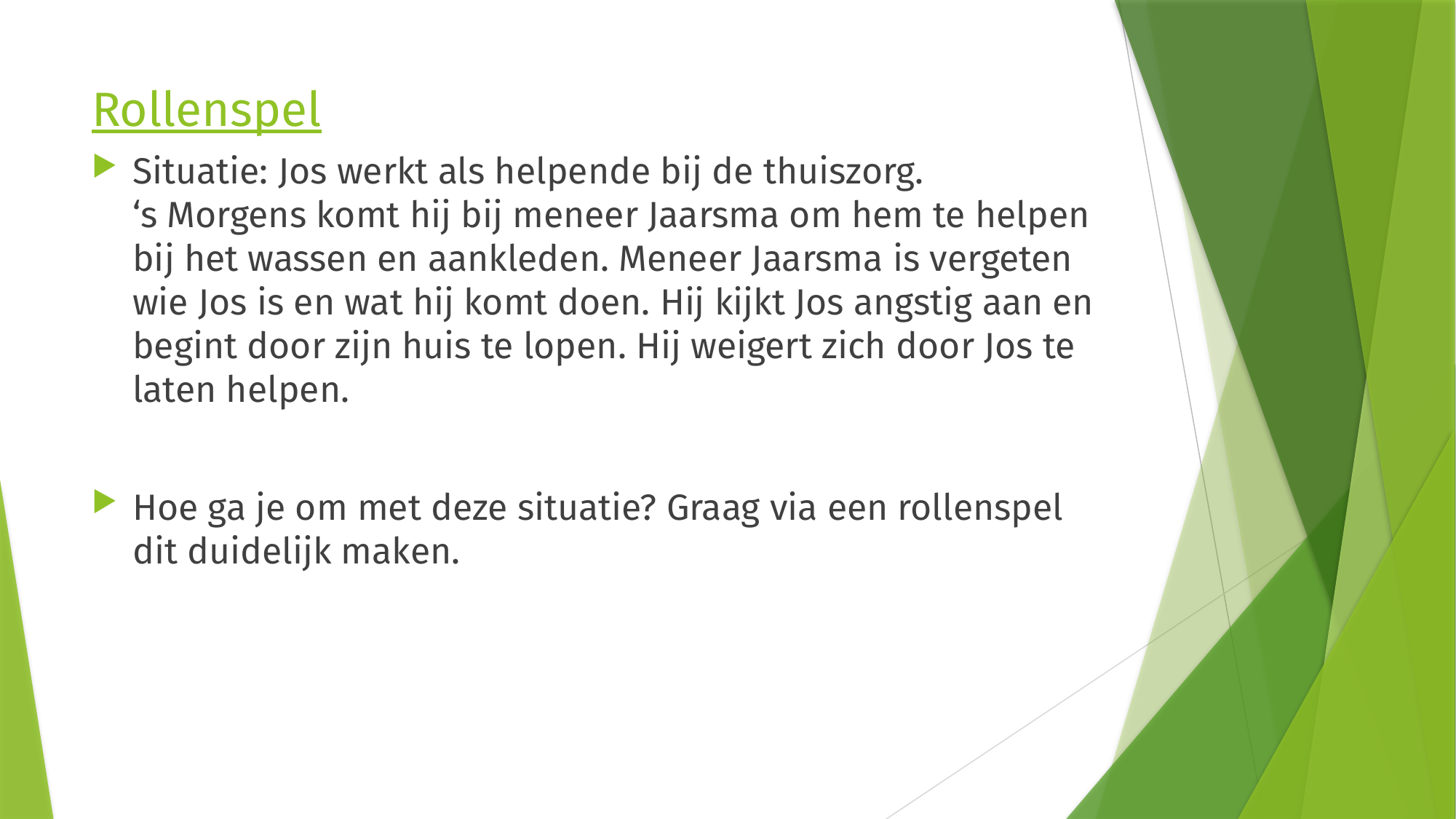

# Rollenspel
Situatie: Jos werkt als helpende bij de thuiszorg.
‘s Morgens komt hij bij meneer Jaarsma om hem te helpen bij het wassen en aankleden. Meneer Jaarsma is vergeten wie Jos is en wat hij komt doen. Hij kijkt Jos angstig aan en begint door zijn huis te lopen. Hij weigert zich door Jos te laten helpen.

Hoe ga je om met deze situatie? Graag via een rollenspel dit duidelijk maken.